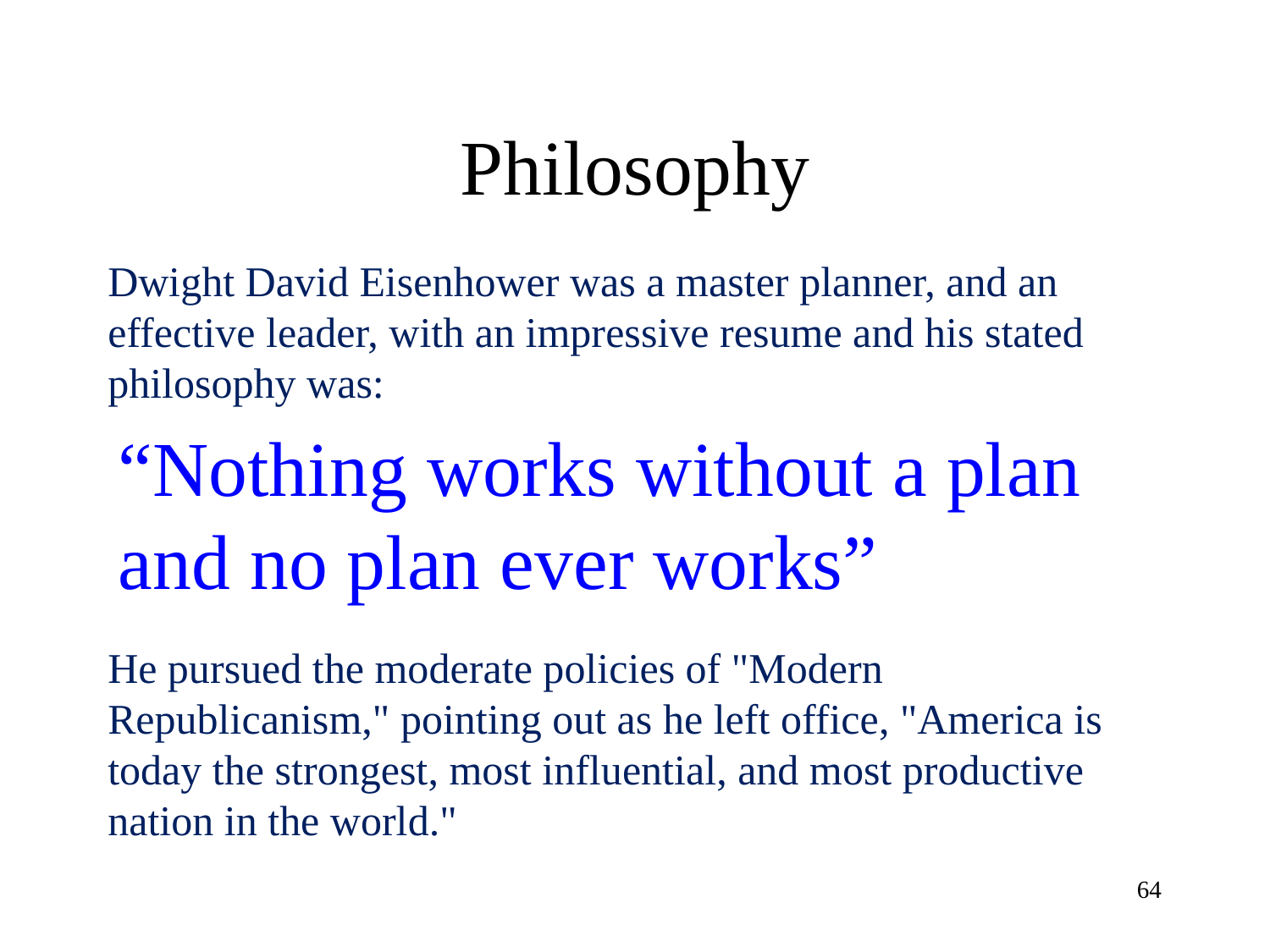

# Philosophy
Dwight David Eisenhower was a master planner, and an effective leader, with an impressive resume and his stated philosophy was:
“Nothing works without a plan and no plan ever works”
He pursued the moderate policies of "Modern Republicanism," pointing out as he left office, "America is today the strongest, most influential, and most productive nation in the world."

64